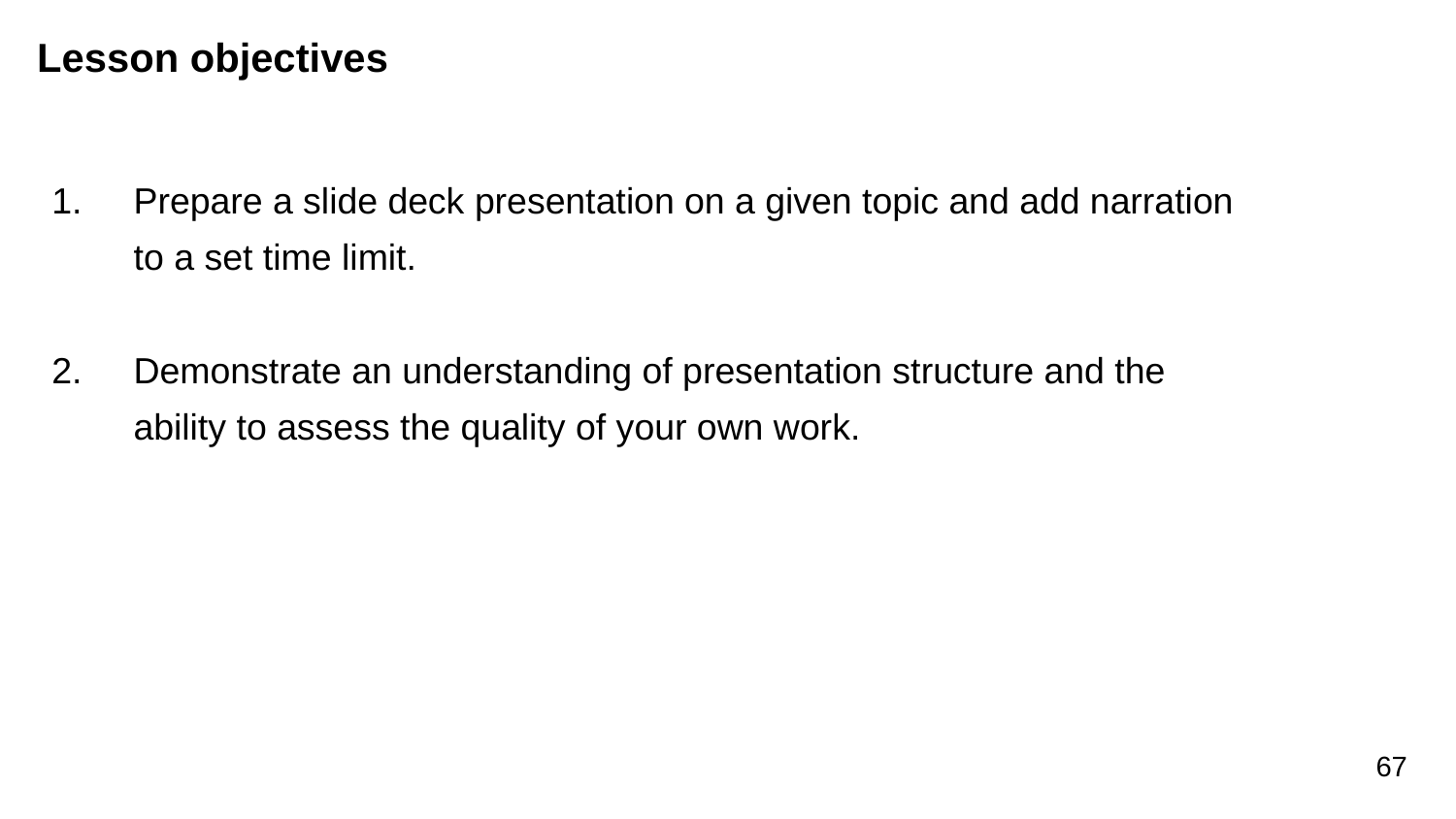

# Lesson objectives
Prepare a slide deck presentation on a given topic and add narration to a set time limit.

Demonstrate an understanding of presentation structure and the ability to assess the quality of your own work.

67